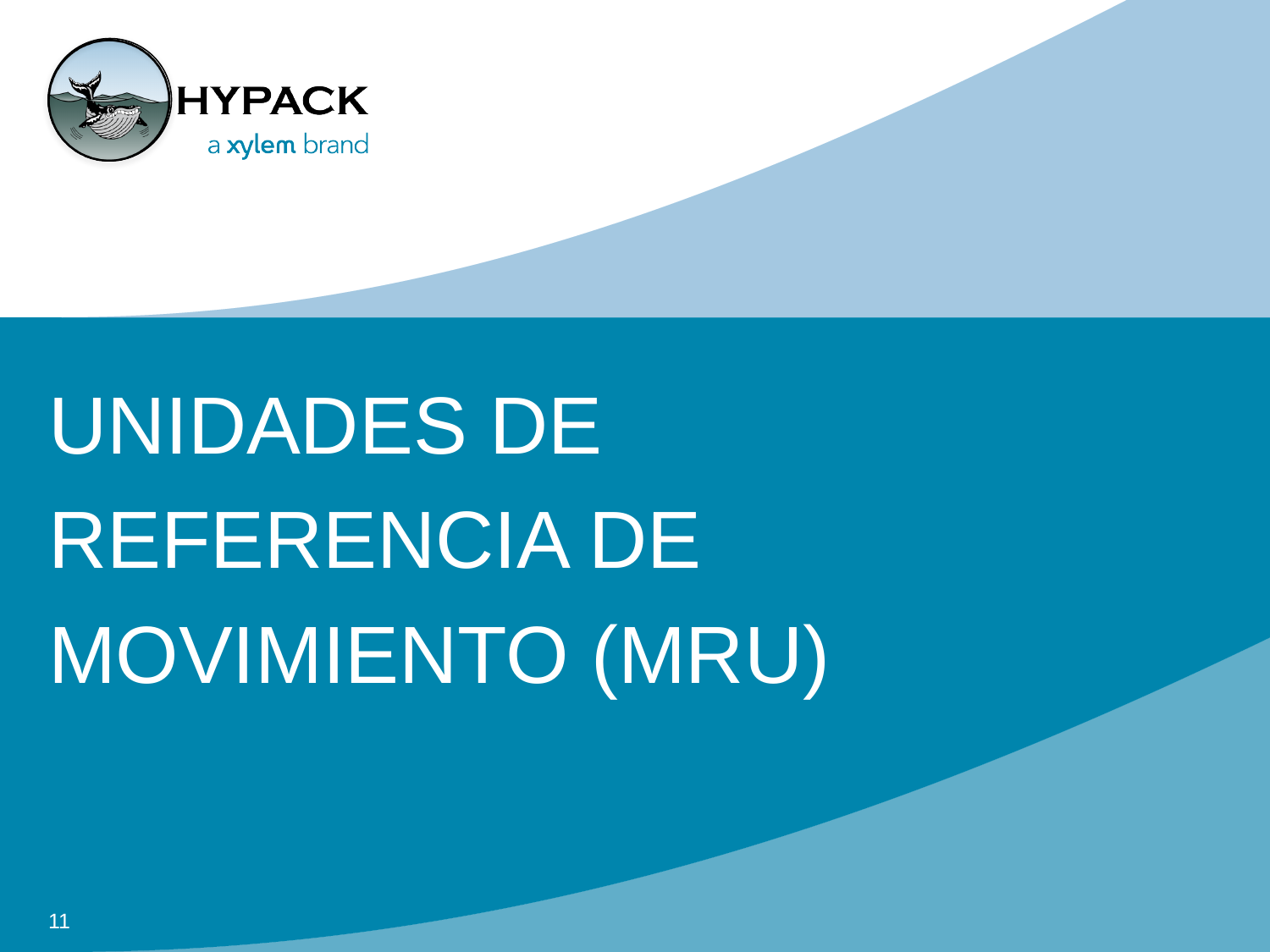

# UNIDADES DE REFERENCIA DE MOVIMIENTO (MRU)
11